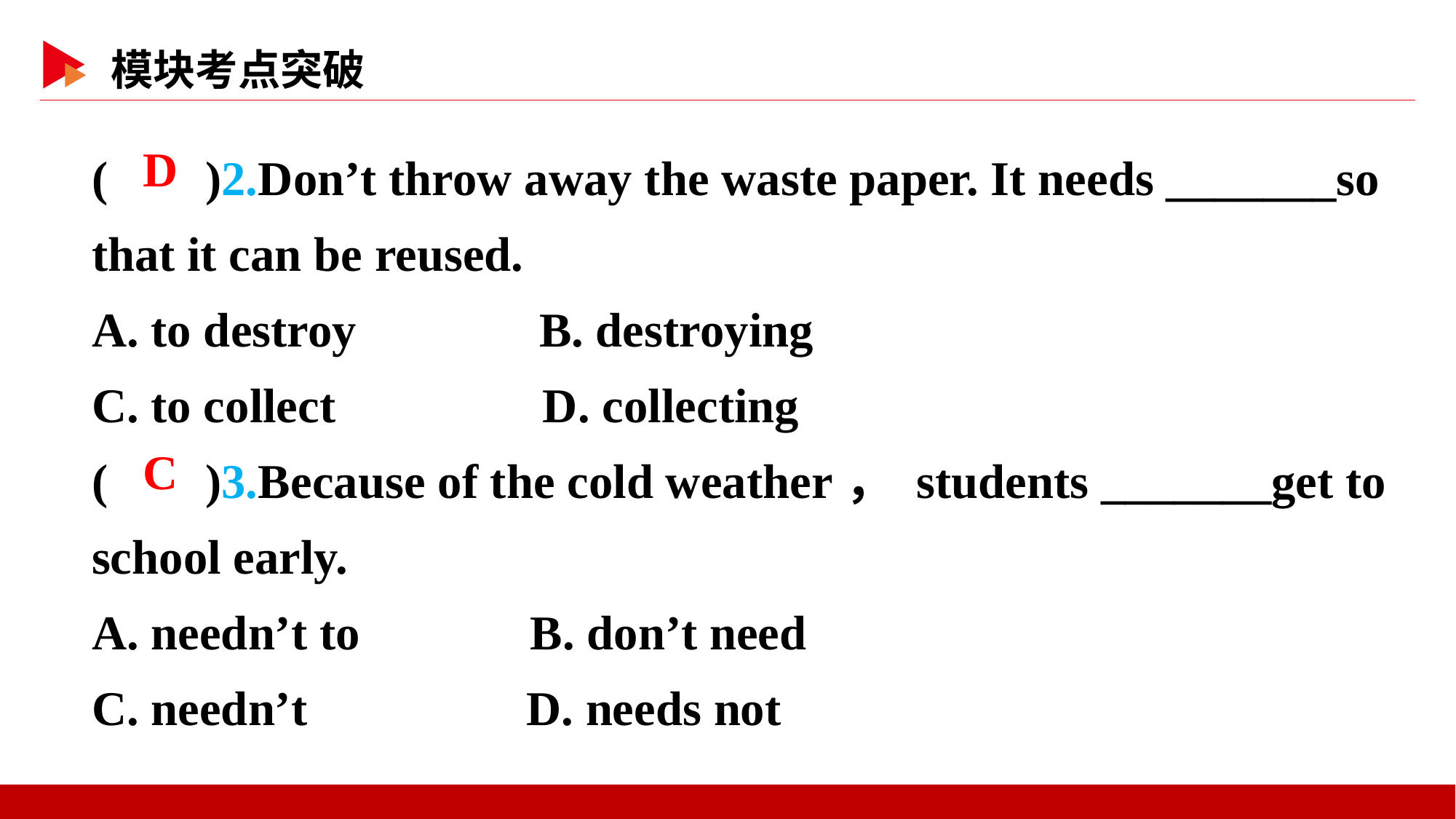

(        )2.Don’t throw away the waste paper. It needs _______so that it can be reused.
A. to destroy               B. destroying
C. to collect                 D. collecting
(        )3.Because of the cold weather， students _______get to school early.
A. needn’t to              B. don’t need
C. needn’t                  D. needs not
   D
   C